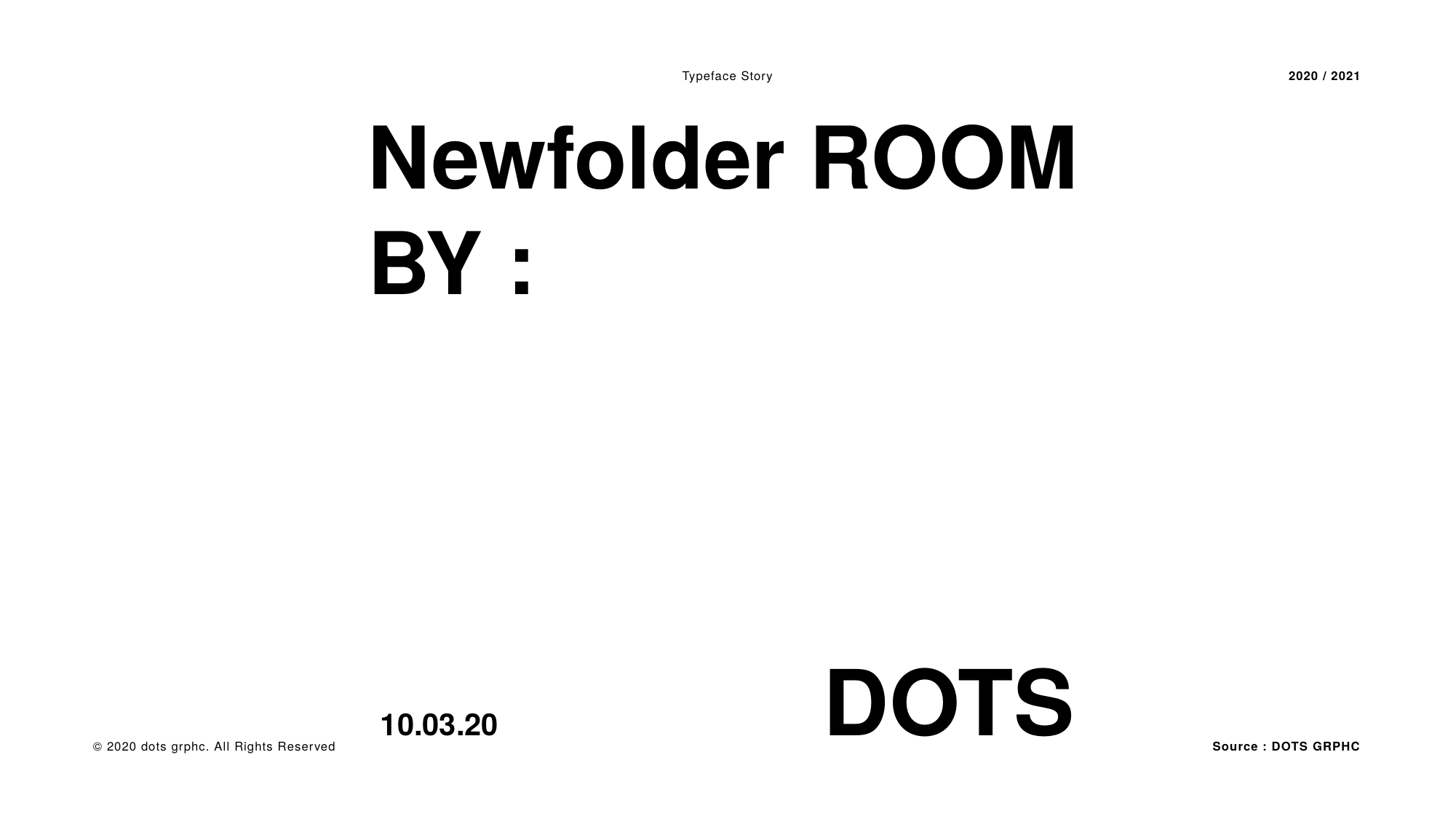

Typeface Story
2020 / 2021
Newfolder ROOM
BY :

DOTS
10.03.20
Source : DOTS GRPHC
© 2020 dots grphc. All Rights Reserved